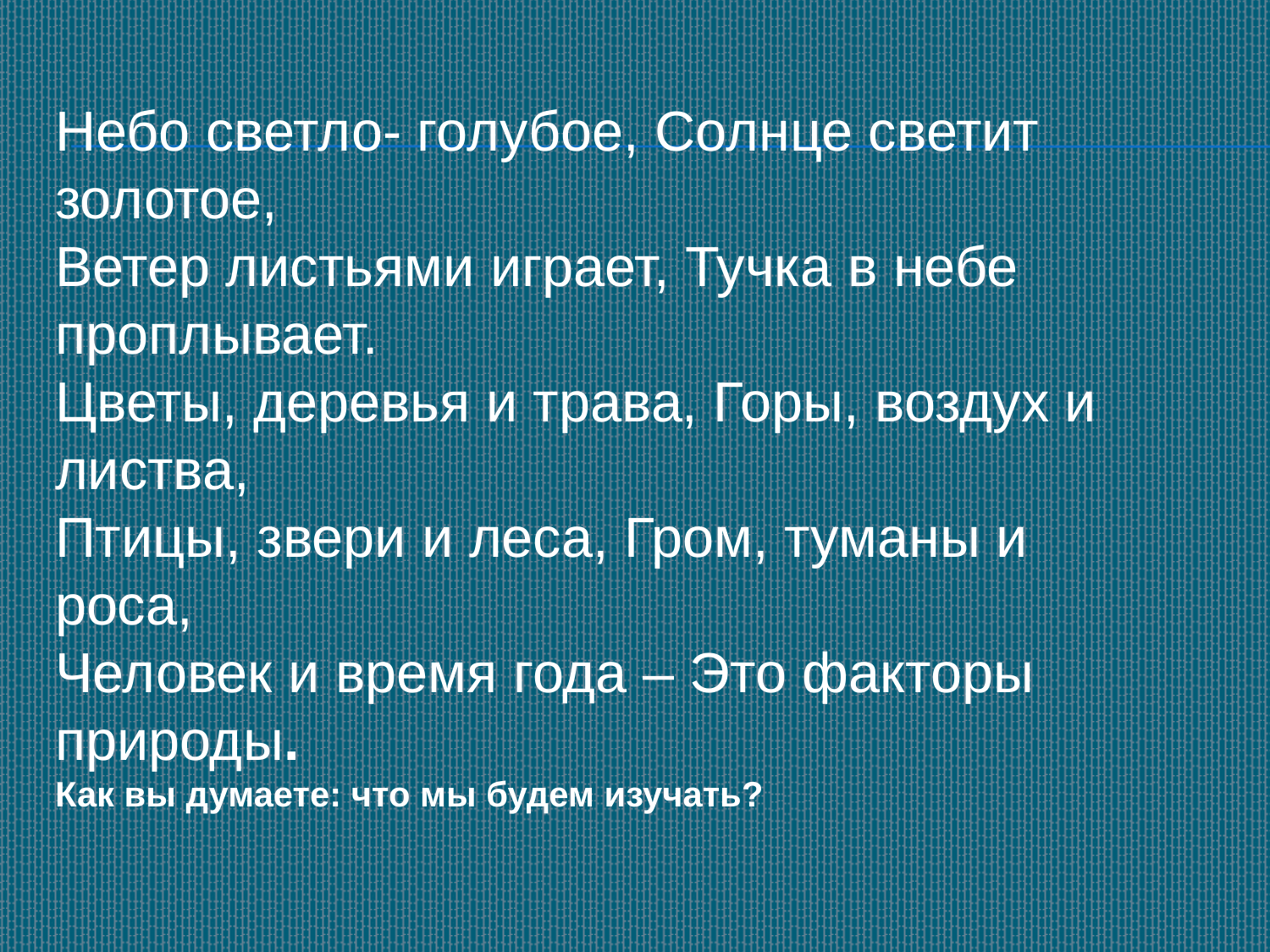

# Небо светло- голубое, Солнце светит золотое,
Ветер листьями играет, Тучка в небе проплывает.
Цветы, деревья и трава, Горы, воздух и листва,
Птицы, звери и леса, Гром, туманы и роса,
Человек и время года – Это факторы природы.
Как вы думаете: что мы будем изучать?